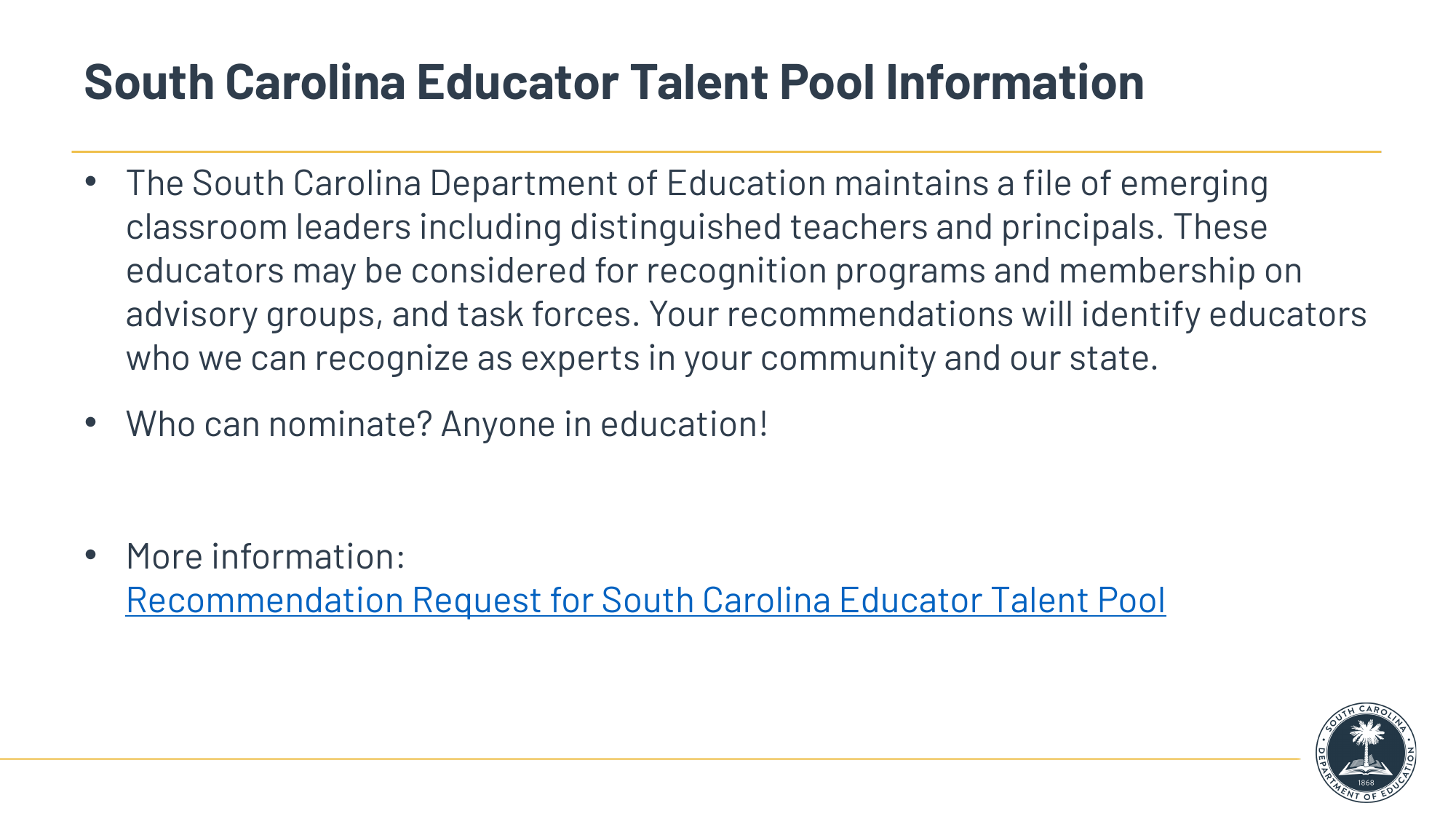

# South Carolina Educator Talent Pool Information
The South Carolina Department of Education maintains a file of emerging classroom leaders including distinguished teachers and principals. These educators may be considered for recognition programs and membership on advisory groups, and task forces. Your recommendations will identify educators who we can recognize as experts in your community and our state.
Who can nominate? Anyone in education!

More information: Recommendation Request for South Carolina Educator Talent Pool